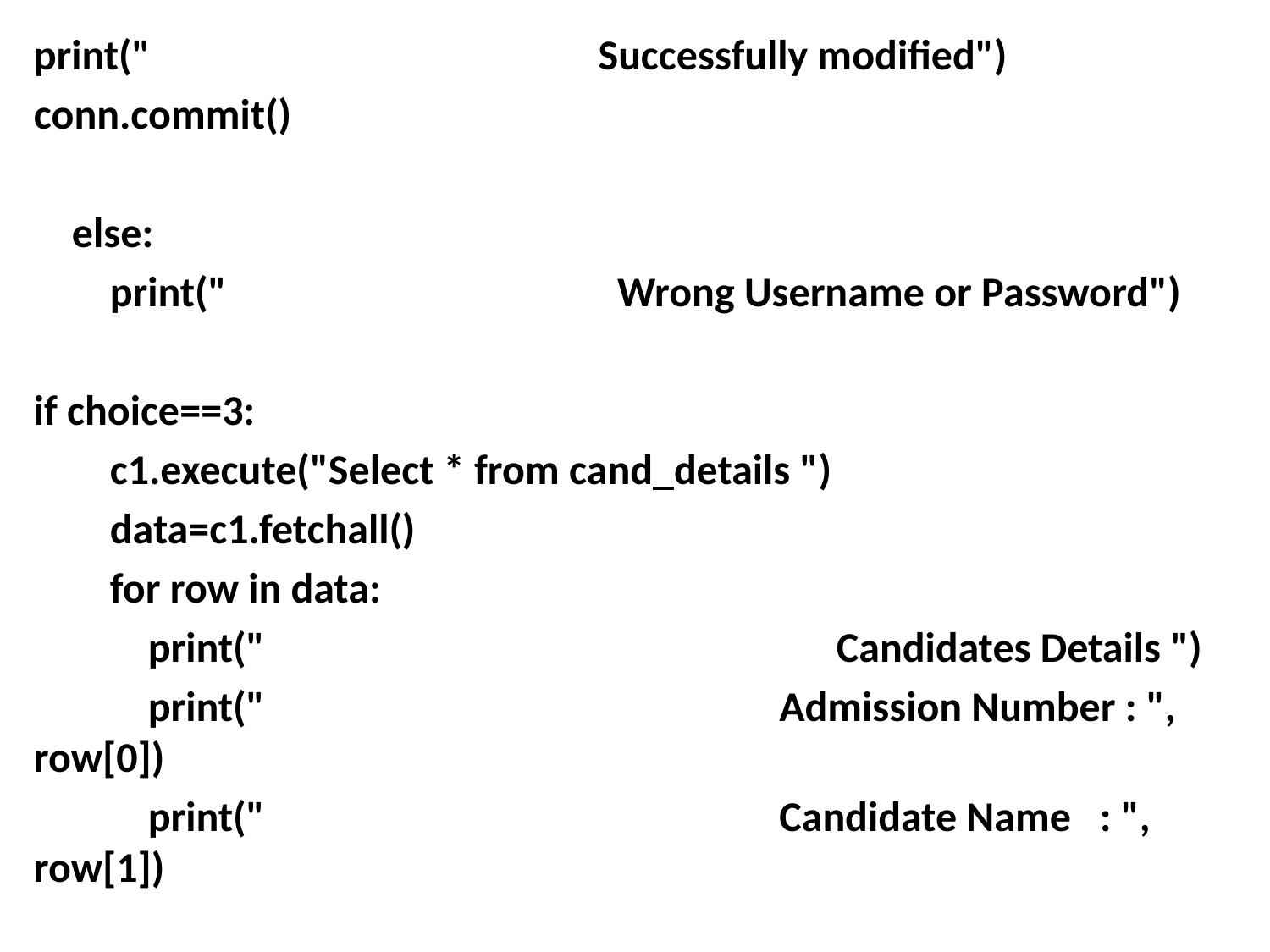

print("                                               Successfully modified")
conn.commit()

    else:
        print("                                         Wrong Username or Password")

if choice==3:
        c1.execute("Select * from cand_details ")
        data=c1.fetchall()
        for row in data:
            print("                                                            Candidates Details ")
            print("                                                      Admission Number : ", row[0])
            print("                                                      Candidate Name   : ", row[1])